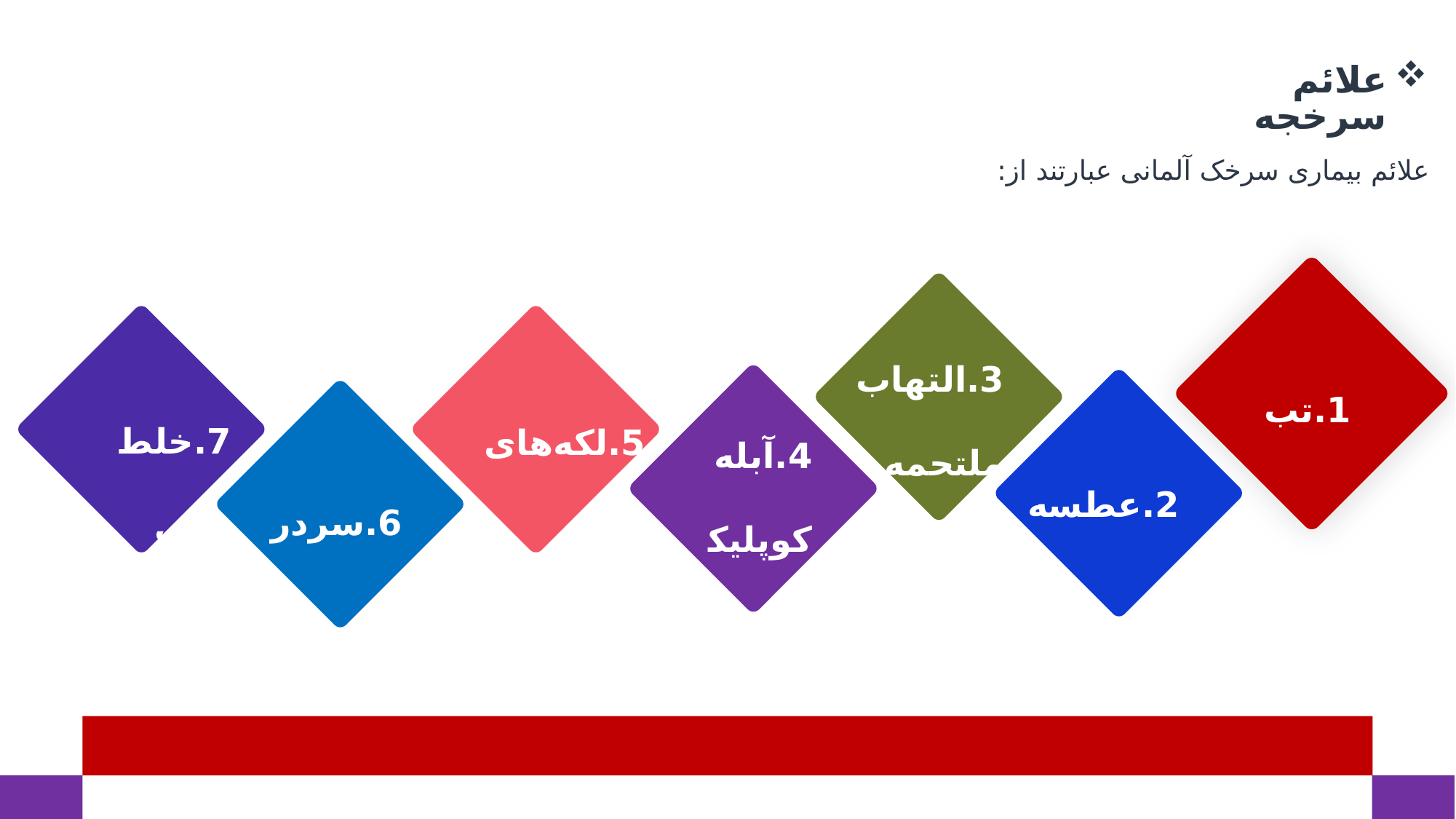

علائم سرخجه
علائم بیماری سرخک آلمانی عبارتند از:

3.التهاب ملتحمه

1.تب
7.خلط بینی
5.لکه‌های سرخ
4.آبله کوپلیکس

2.عطسه
6.سردرد